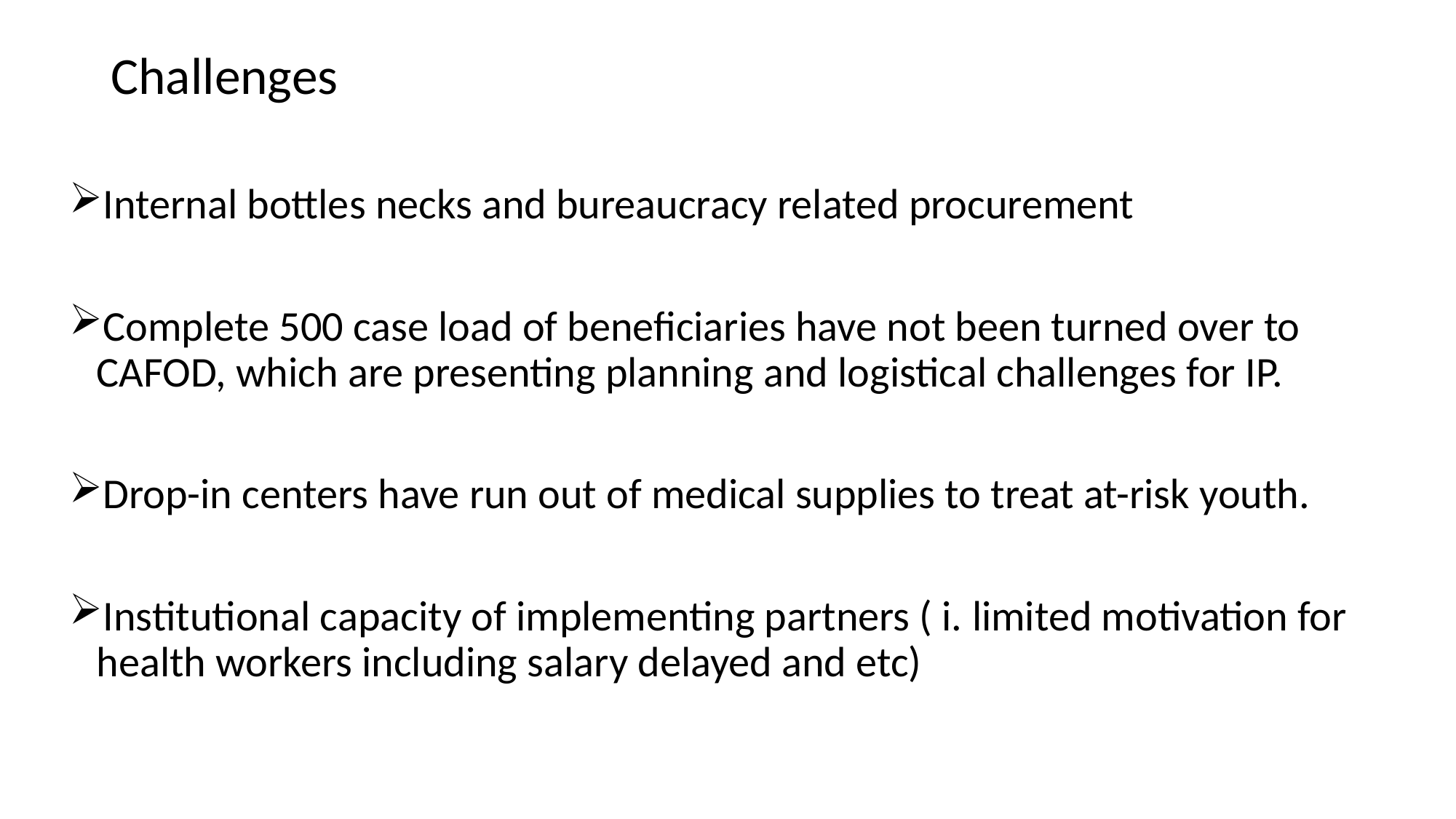

# Challenges

Internal bottles necks and bureaucracy related procurement

Complete 500 case load of beneficiaries have not been turned over to CAFOD, which are presenting planning and logistical challenges for IP.

Drop-in centers have run out of medical supplies to treat at-risk youth.

Institutional capacity of implementing partners ( i. limited motivation for health workers including salary delayed and etc)